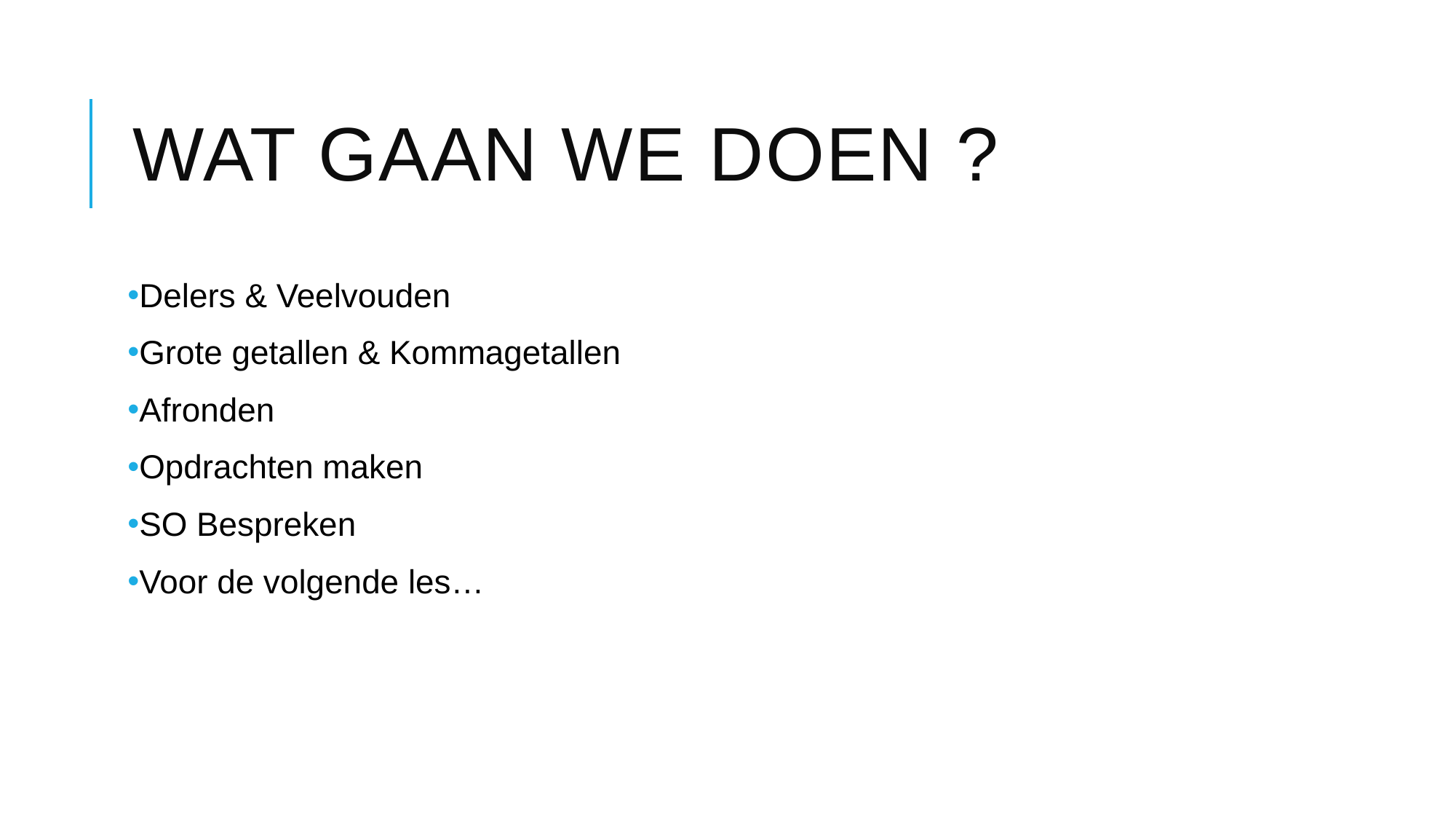

# Wat gaan we doen ?
Delers & Veelvouden
Grote getallen & Kommagetallen
Afronden
Opdrachten maken
SO Bespreken
Voor de volgende les…